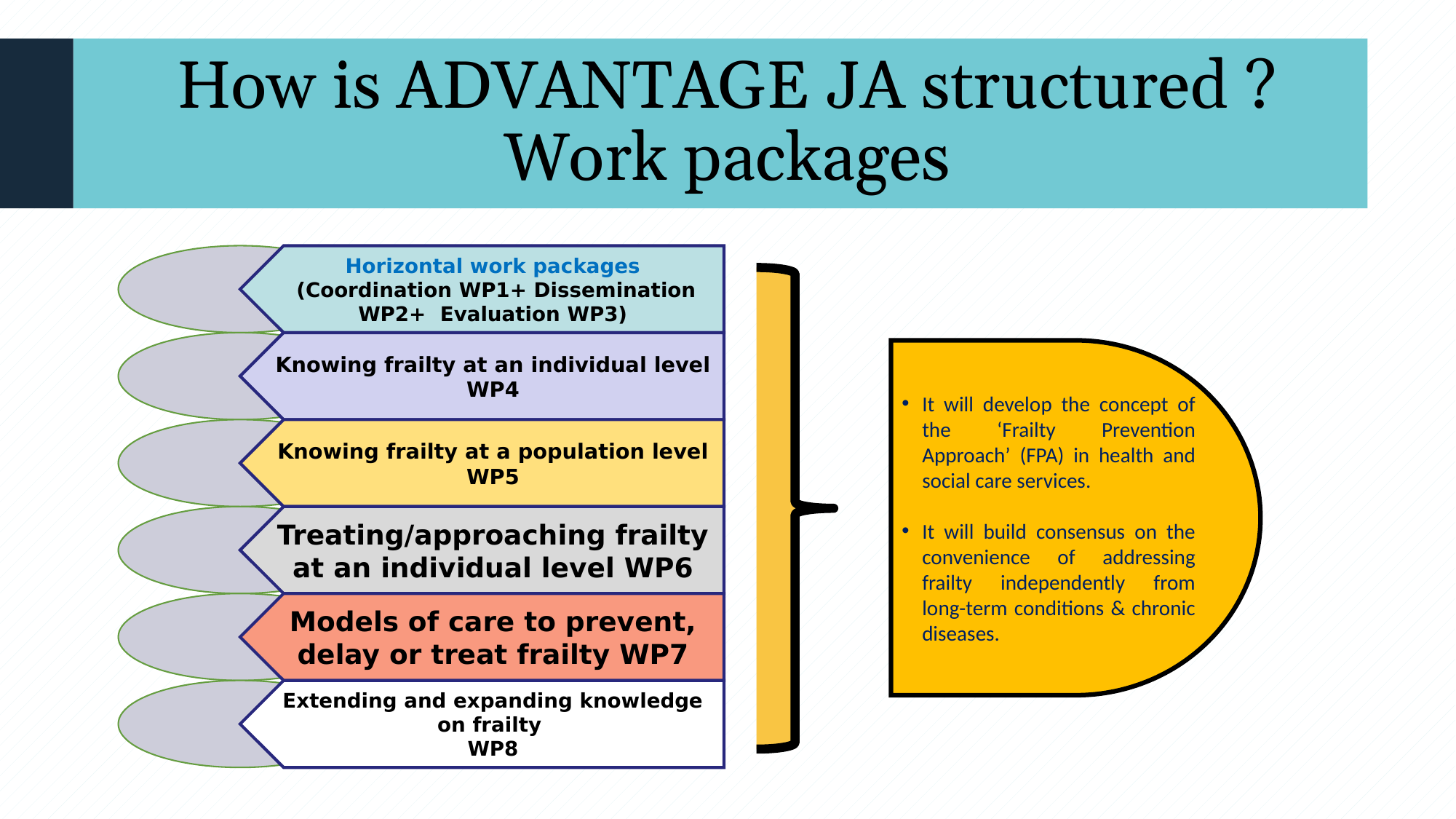

# How is ADVANTAGE JA structured ? Work packages
Horizontal work packages
 (Coordination WP1+ Dissemination WP2+  Evaluation WP3)
Knowing frailty at an individual level
WP4
Knowing frailty at a population level
WP5
Treating/approaching frailty at an individual level WP6
Models of care to prevent, delay or treat frailty WP7
Extending and expanding knowledge on frailty
WP8

It will develop the concept of the ‘Frailty Prevention Approach’ (FPA) in health and social care services.

It will build consensus on the convenience of addressing frailty independently from long-term conditions & chronic diseases.